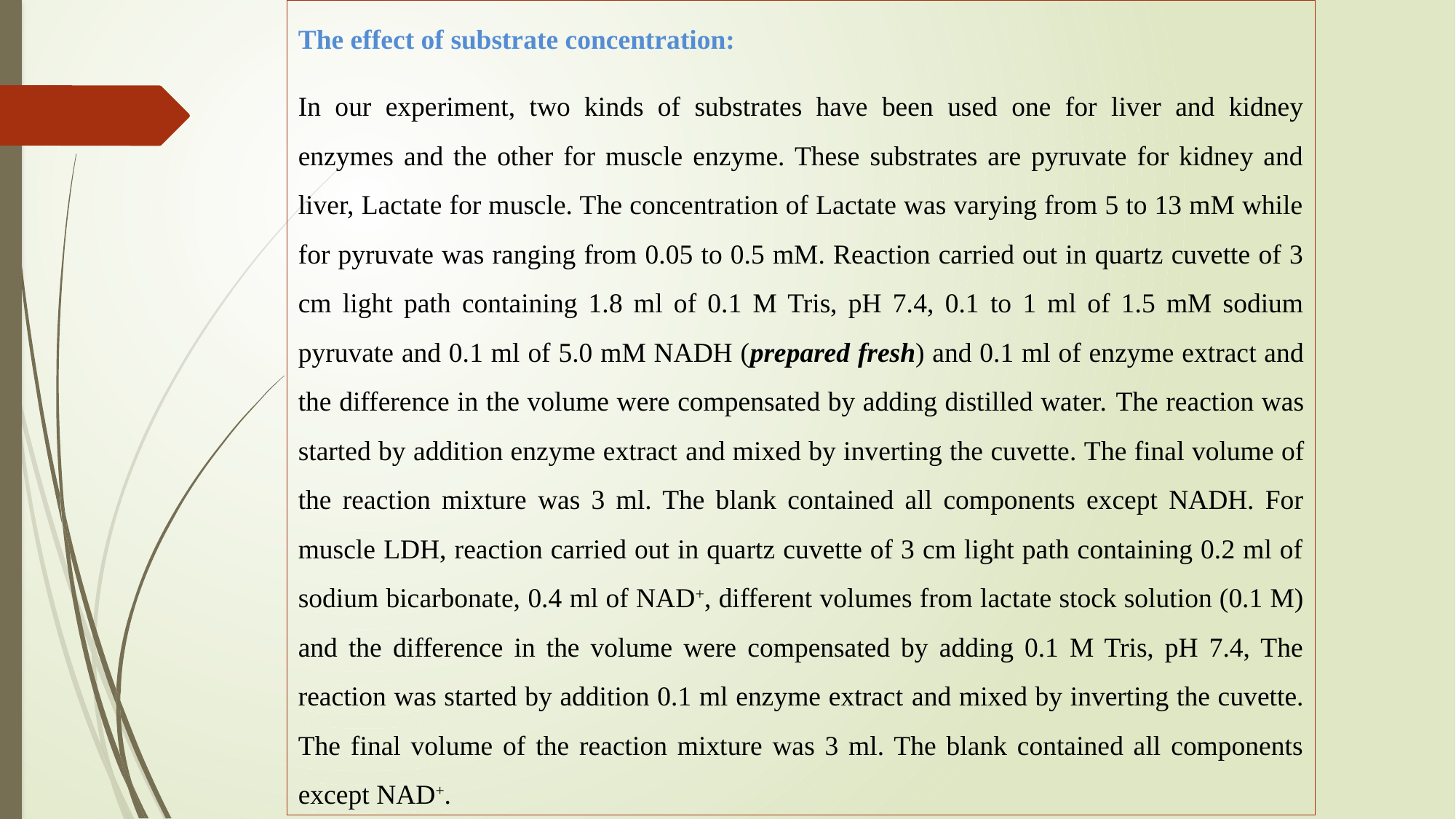

The effect of substrate concentration:
In our experiment, two kinds of substrates have been used one for liver and kidney enzymes and the other for muscle enzyme. These substrates are pyruvate for kidney and liver, Lactate for muscle. The concentration of Lactate was varying from 5 to 13 mM while for pyruvate was ranging from 0.05 to 0.5 mM. Reaction carried out in quartz cuvette of 3 cm light path containing 1.8 ml of 0.1 M Tris, pH 7.4, 0.1 to 1 ml of 1.5 mM sodium pyruvate and 0.1 ml of 5.0 mM NADH (prepared fresh) and 0.1 ml of enzyme extract and the difference in the volume were compensated by adding distilled water. The reaction was started by addition enzyme extract and mixed by inverting the cuvette. The final volume of the reaction mixture was 3 ml. The blank contained all components except NADH. For muscle LDH, reaction carried out in quartz cuvette of 3 cm light path containing 0.2 ml of sodium bicarbonate, 0.4 ml of NAD+, different volumes from lactate stock solution (0.1 M) and the difference in the volume were compensated by adding 0.1 M Tris, pH 7.4, The reaction was started by addition 0.1 ml enzyme extract and mixed by inverting the cuvette. The final volume of the reaction mixture was 3 ml. The blank contained all components except NAD+.